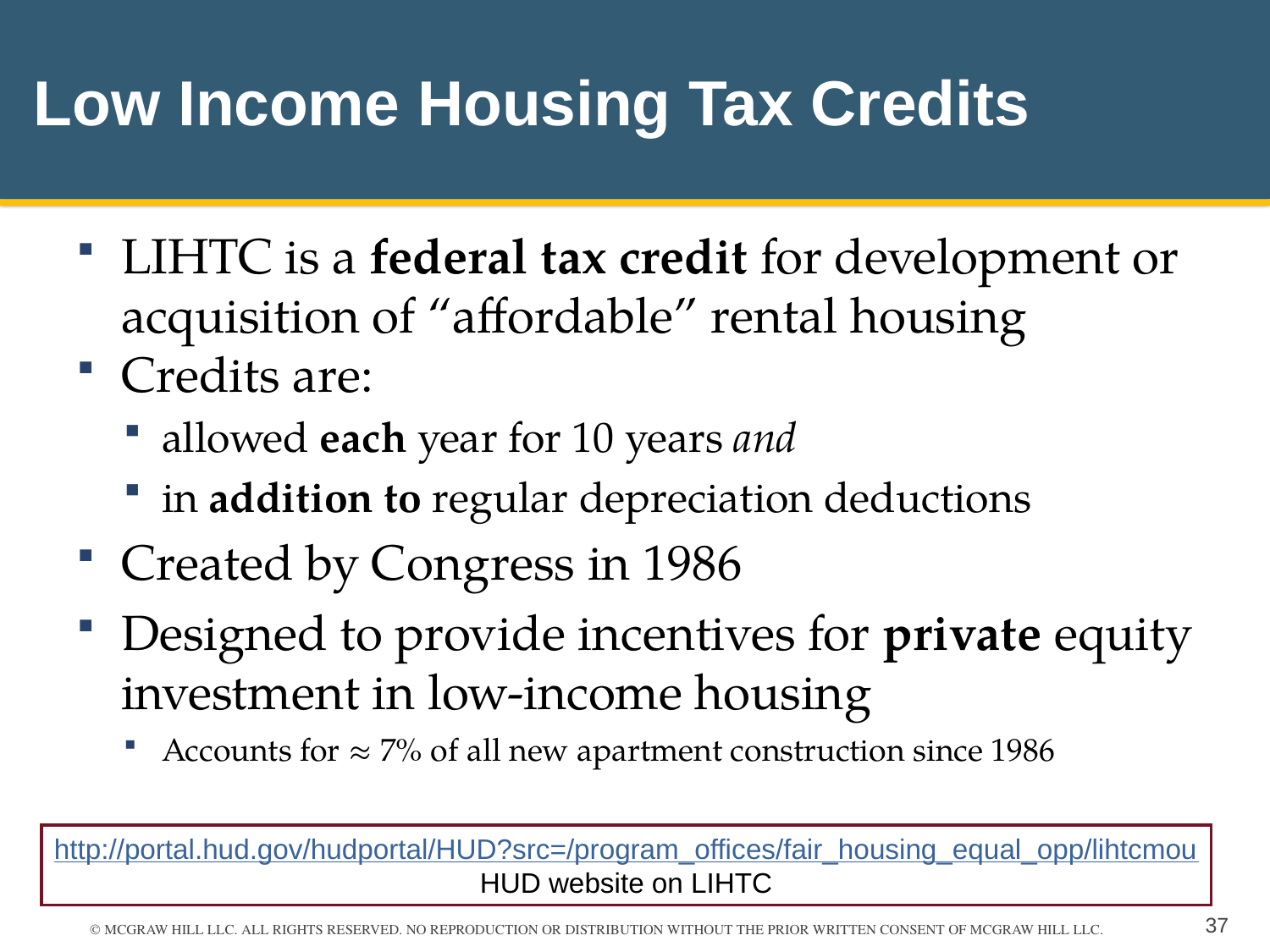

# Low Income Housing Tax Credits
LIHTC is a federal tax credit for development or acquisition of “affordable” rental housing
Credits are:
allowed each year for 10 years and
in addition to regular depreciation deductions
Created by Congress in 1986
Designed to provide incentives for private equity investment in low-income housing
Accounts for ≈ 7% of all new apartment construction since 1986
http://portal.hud.gov/hudportal/HUD?src=/program_offices/fair_housing_equal_opp/lihtcmou
HUD website on LIHTC
© MCGRAW HILL LLC. ALL RIGHTS RESERVED. NO REPRODUCTION OR DISTRIBUTION WITHOUT THE PRIOR WRITTEN CONSENT OF MCGRAW HILL LLC.
37